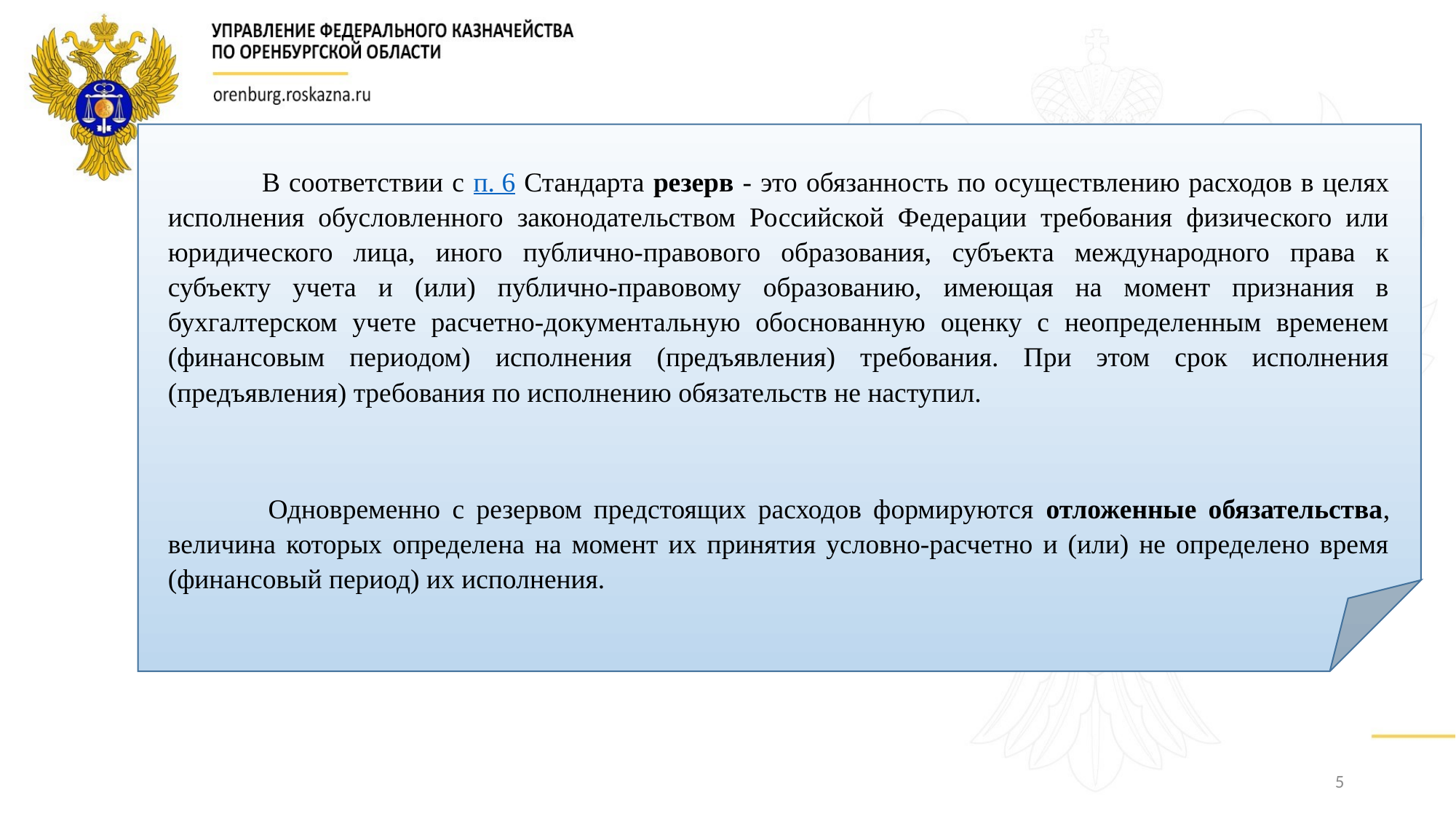

В соответствии с п. 6 Стандарта резерв - это обязанность по осуществлению расходов в целях исполнения обусловленного законодательством Российской Федерации требования физического или юридического лица, иного публично-правового образования, субъекта международного права к субъекту учета и (или) публично-правовому образованию, имеющая на момент признания в бухгалтерском учете расчетно-документальную обоснованную оценку с неопределенным временем (финансовым периодом) исполнения (предъявления) требования. При этом срок исполнения (предъявления) требования по исполнению обязательств не наступил.

     Одновременно с резервом предстоящих расходов формируются отложенные обязательства, величина которых определена на момент их принятия условно-расчетно и (или) не определено время (финансовый период) их исполнения.
5